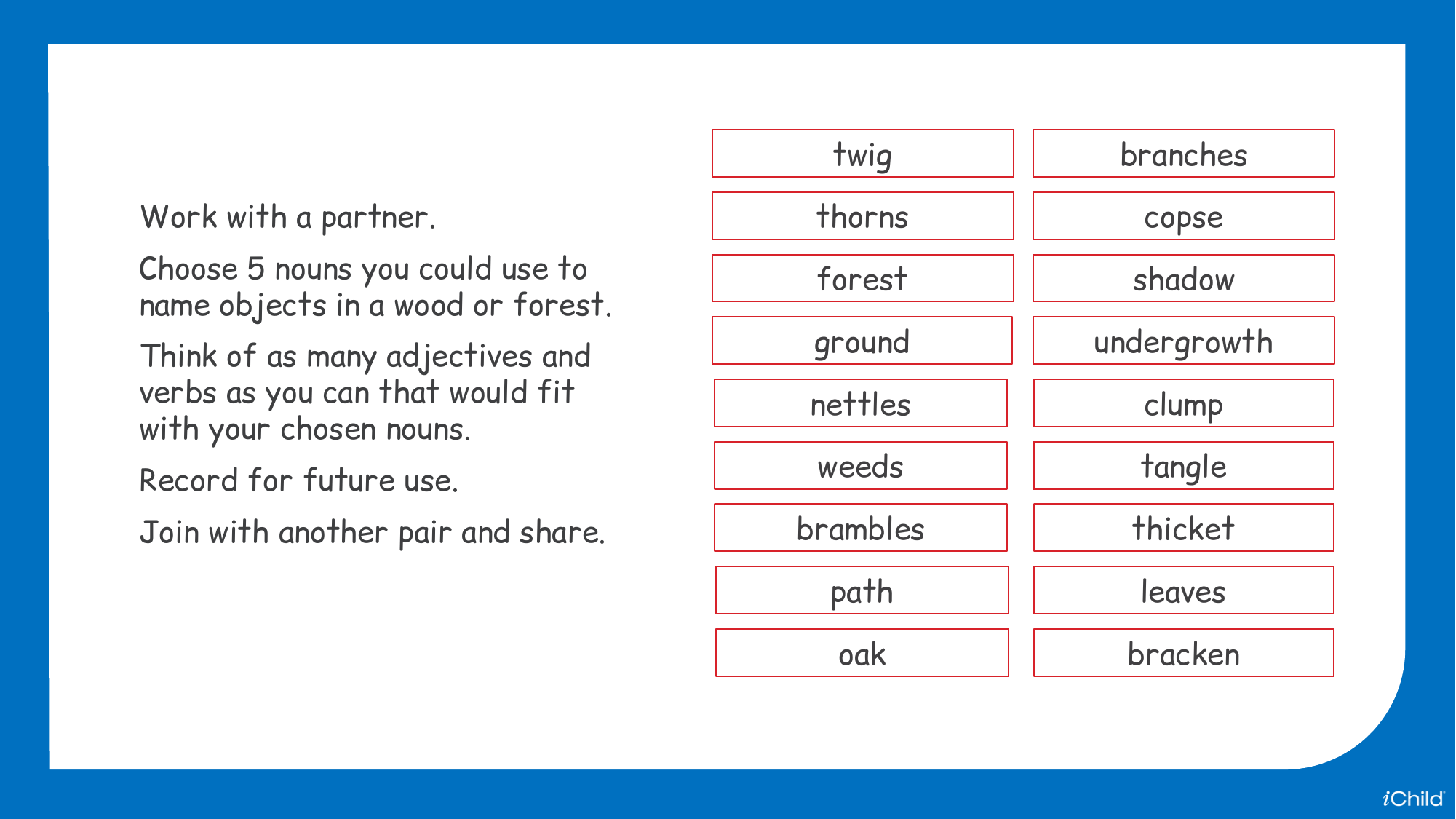

twig
branches
Work with a partner.
Choose 5 nouns you could use to name objects in a wood or forest.
Think of as many adjectives and verbs as you can that would fit with your chosen nouns.
Record for future use.
Join with another pair and share.
thorns
copse
forest
shadow
ground
undergrowth
nettles
clump
weeds
tangle
brambles
thicket
path
leaves
oak
bracken